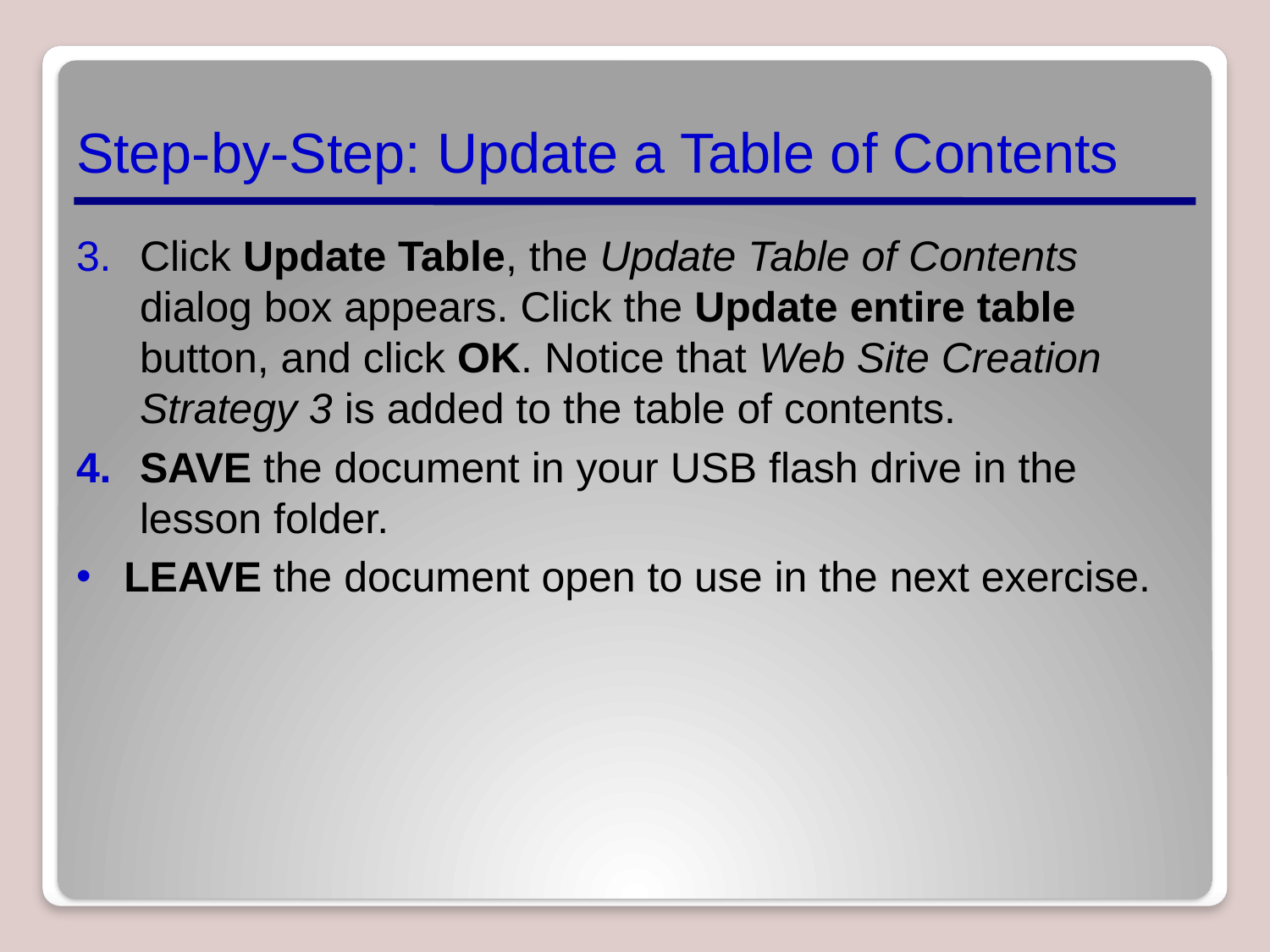

# Step-by-Step: Update a Table of Contents
Click Update Table, the Update Table of Contents dialog box appears. Click the Update entire table button, and click OK. Notice that Web Site Creation Strategy 3 is added to the table of contents.
SAVE the document in your USB flash drive in the lesson folder.
LEAVE the document open to use in the next exercise.